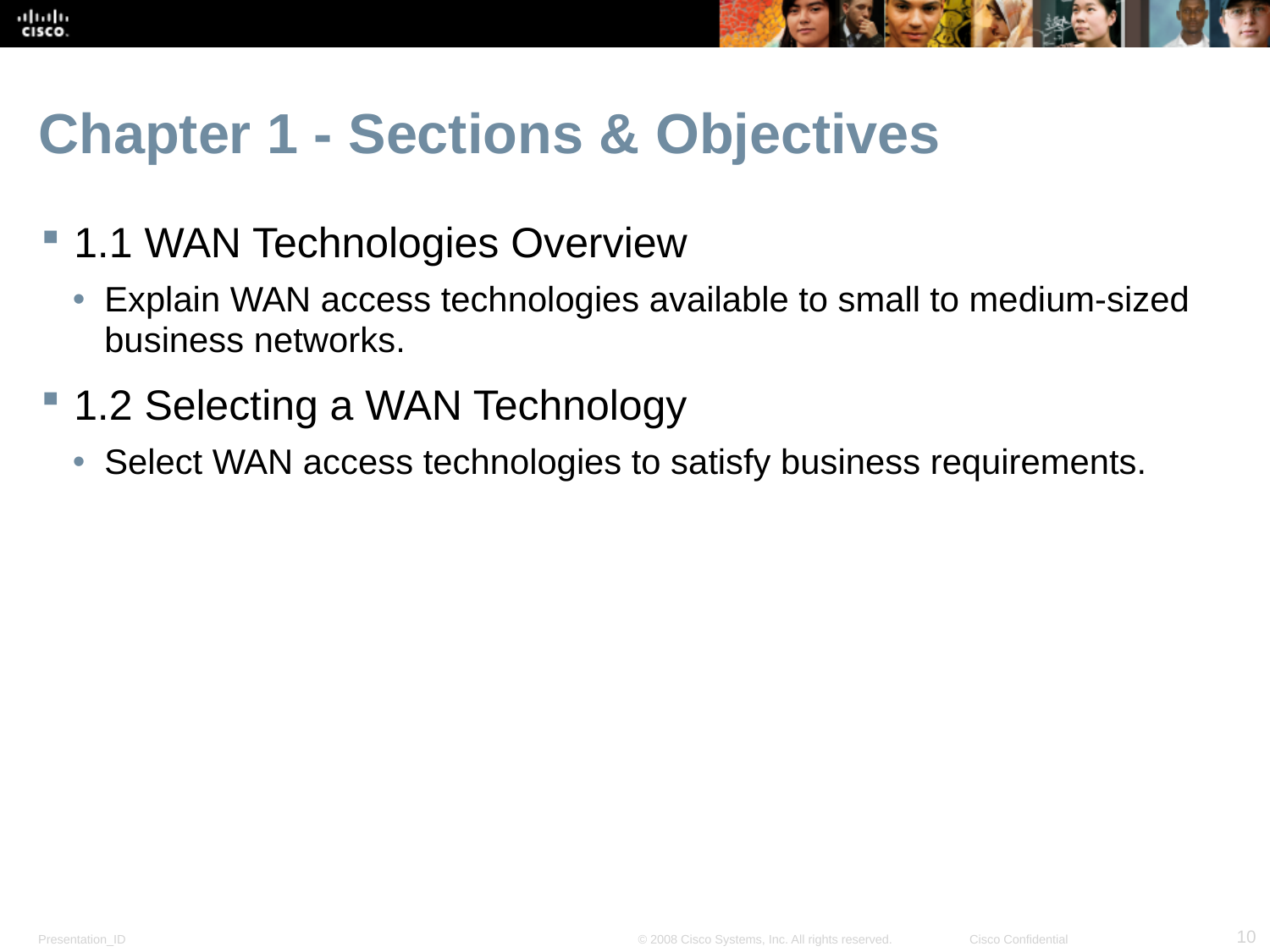

# Chapter 1 - Sections & Objectives
1.1 WAN Technologies Overview
Explain WAN access technologies available to small to medium-sized business networks.
1.2 Selecting a WAN Technology
Select WAN access technologies to satisfy business requirements.